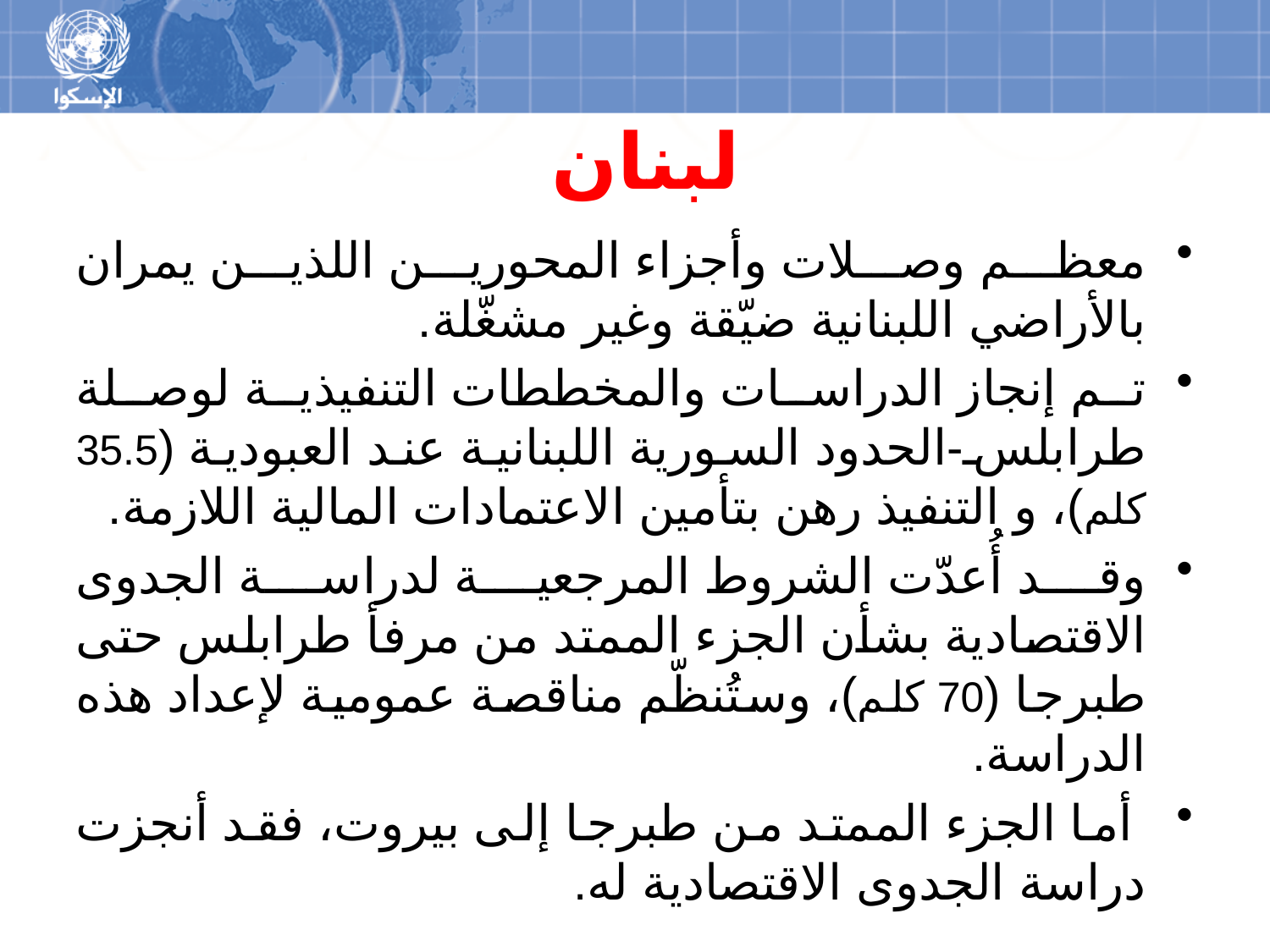

# لبنان
معظم وصلات وأجزاء المحورين اللذين يمران بالأراضي اللبنانية ضيّقة وغير مشغّلة.
تم إنجاز الدراسات والمخططات التنفيذية لوصلة طرابلس-الحدود السورية اللبنانية عند العبودية (35.5 كلم)، و التنفيذ رهن بتأمين الاعتمادات المالية اللازمة.
وقد أُعدّت الشروط المرجعية لدراسة الجدوى الاقتصادية بشأن الجزء الممتد من مرفأ طرابلس حتى طبرجا (70 كلم)، وستُنظّم مناقصة عمومية لإعداد هذه الدراسة.
 أما الجزء الممتد من طبرجا إلى بيروت، فقد أنجزت دراسة الجدوى الاقتصادية له.